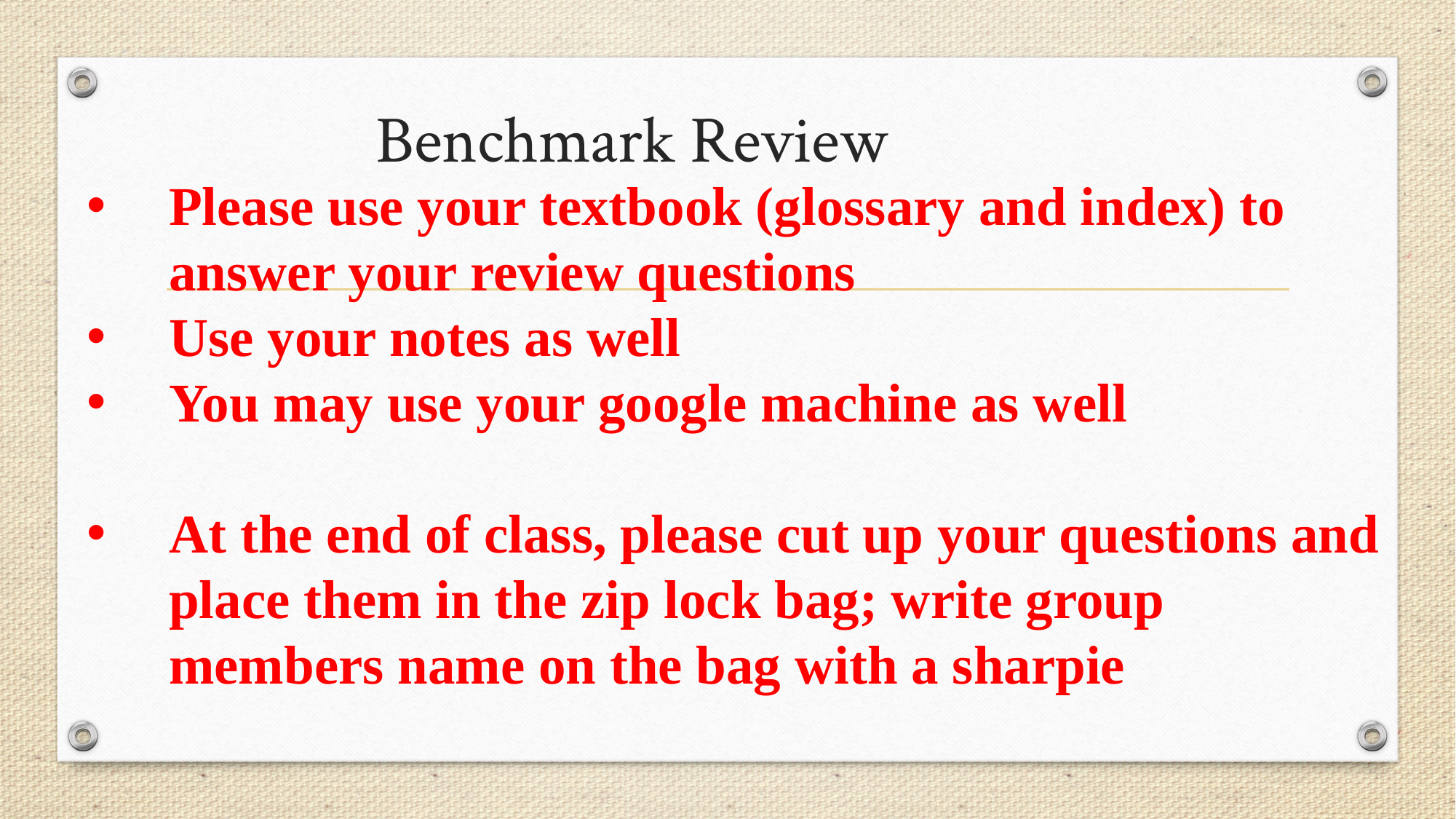

# Benchmark Review
Please use your textbook (glossary and index) to answer your review questions
Use your notes as well
You may use your google machine as well

At the end of class, please cut up your questions and place them in the zip lock bag; write group members name on the bag with a sharpie